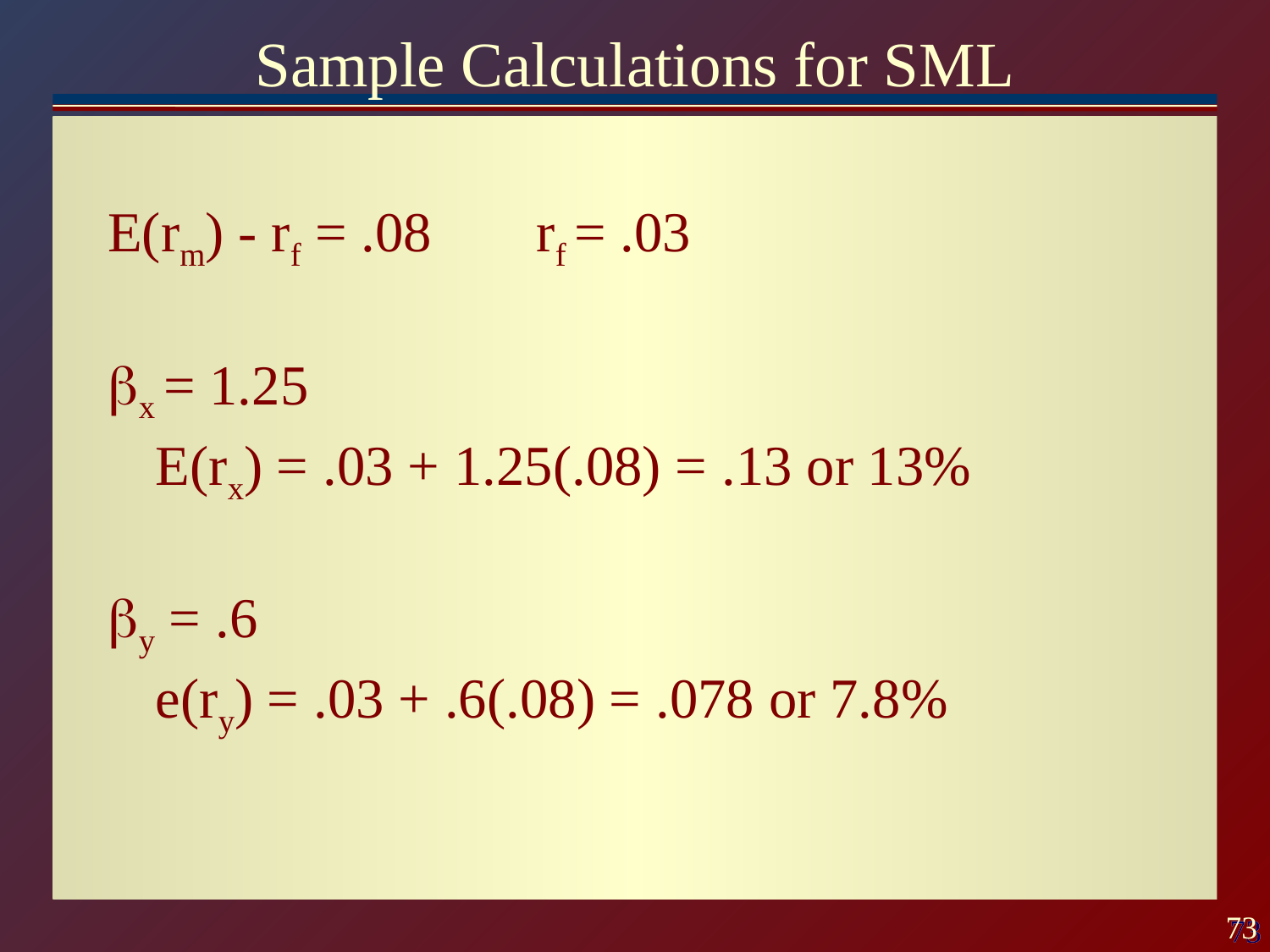

# Sample Calculations for SML
E(rm) - rf = .08	rf = .03

βx = 1.25
	E(rx) = .03 + 1.25(.08) = .13 or 13%

βy = .6
	e(ry) = .03 + .6(.08) = .078 or 7.8%